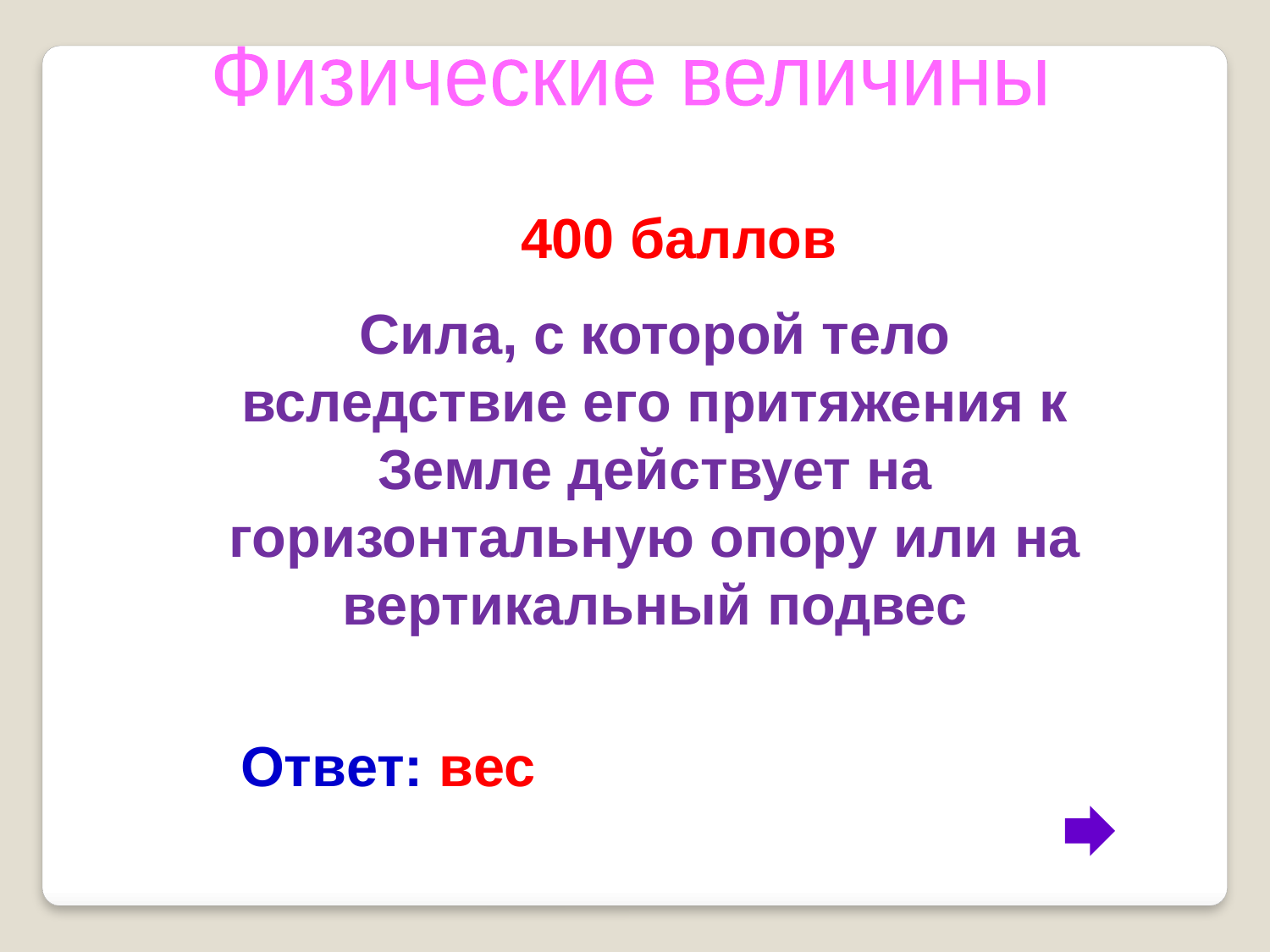

Физические величины
                                 400 баллов
Сила, с которой тело вследствие его притяжения к Земле действует на горизонтальную опору или на вертикальный подвес
Ответ: вес